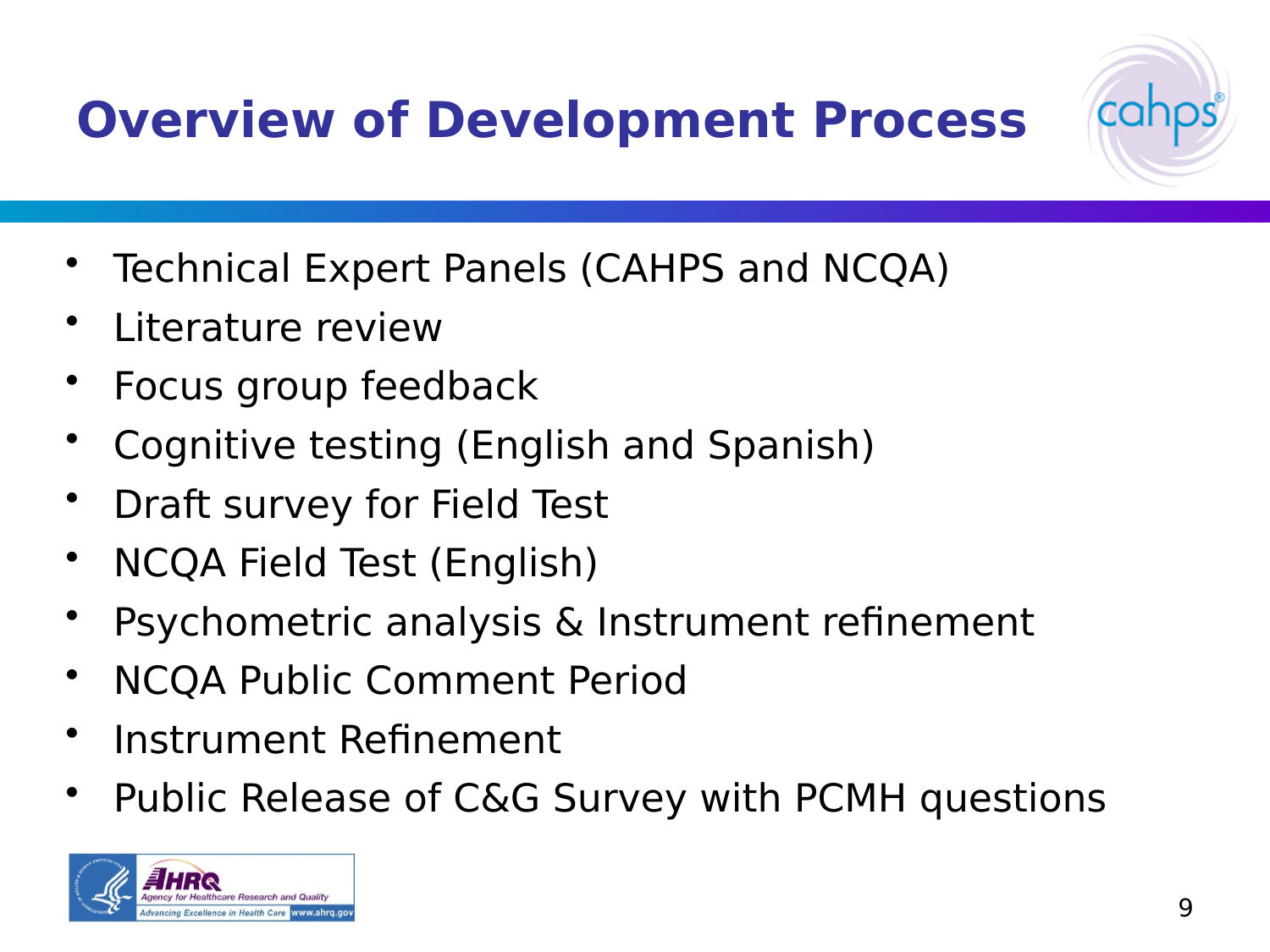

# Overview of Development Process
Technical Expert Panels (CAHPS and NCQA)
Literature review
Focus group feedback
Cognitive testing (English and Spanish)
Draft survey for Field Test
NCQA Field Test (English)
Psychometric analysis & Instrument refinement
NCQA Public Comment Period
Instrument Refinement
Public Release of C&G Survey with PCMH questions
9